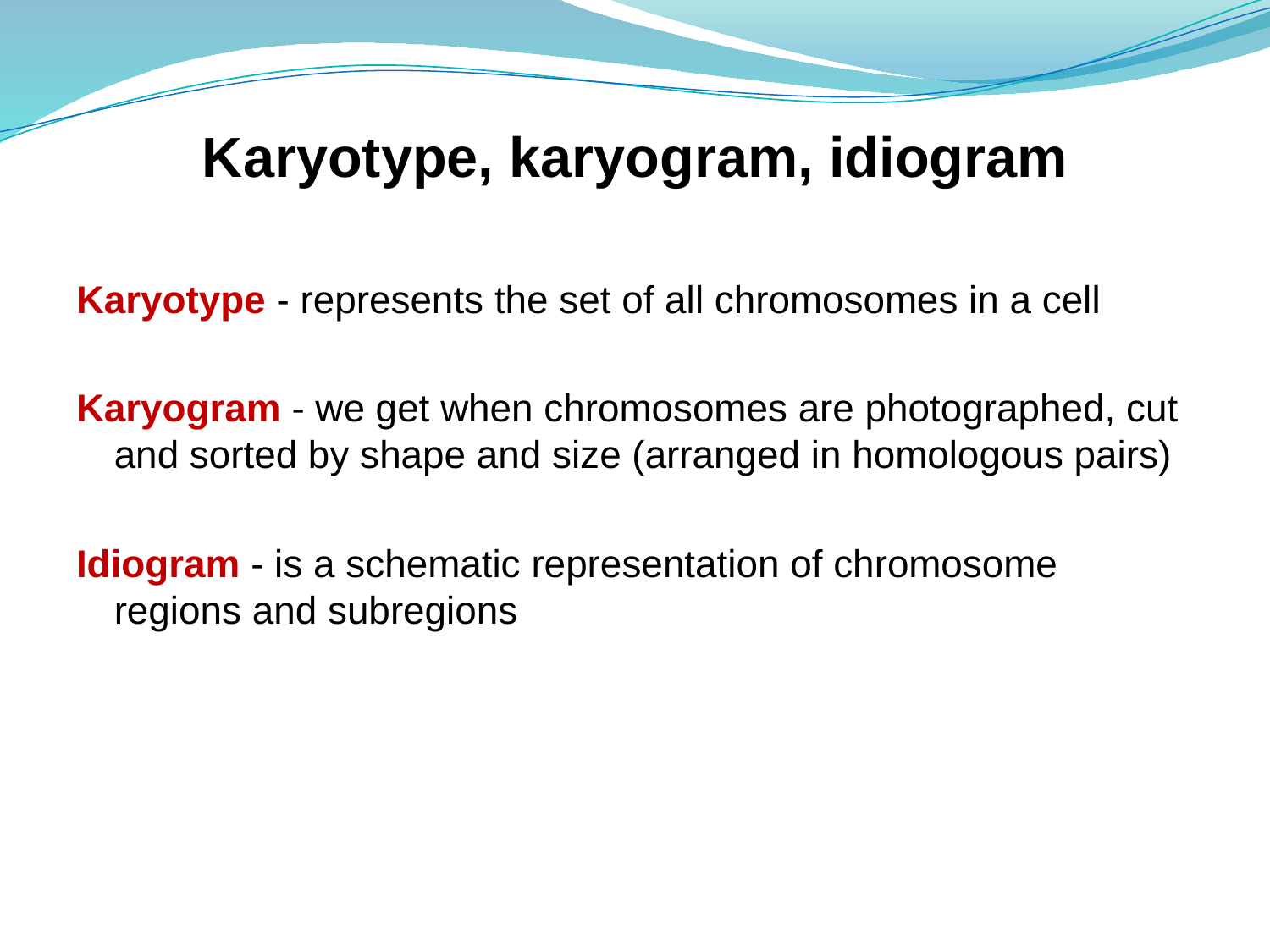

# Karyotype, karyogram, idiogram
Karyotype - represents the set of all chromosomes in a cell

Karyogram - we get when chromosomes are photographed, cut and sorted by shape and size (arranged in homologous pairs)

Idiogram - is a schematic representation of chromosome regions and subregions